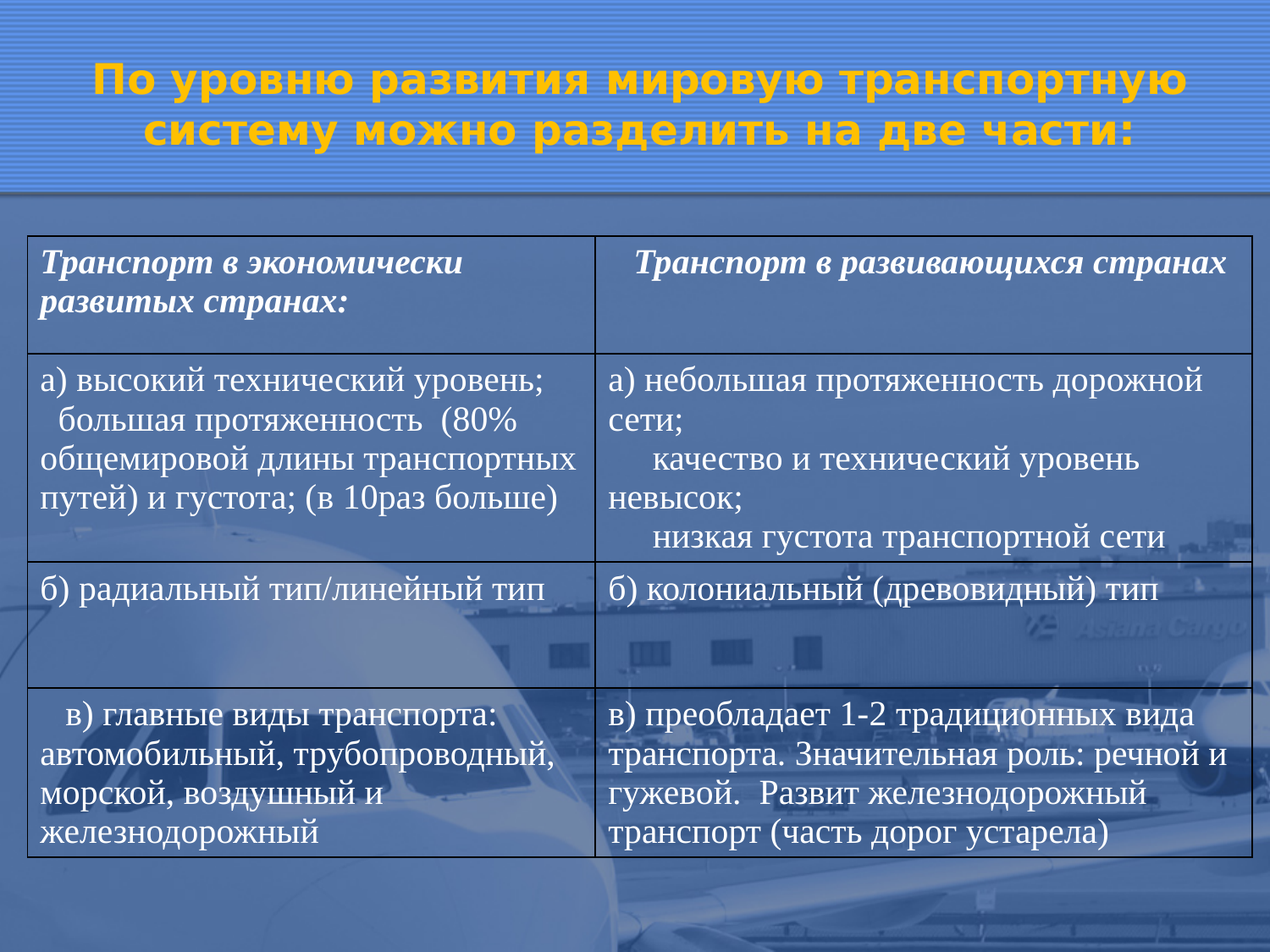

По уровню развития мировую транспортную систему можно разделить на две части:
| Транспорт в экономически развитых странах: | Транспорт в развивающихся странах |
| --- | --- |
| а) высокий технический уровень; большая протяженность (80% общемировой длины транспортных путей) и густота; (в 10раз больше) | а) небольшая протяженность дорожной сети; качество и технический уровень невысок; низкая густота транспортной сети |
| б) радиальный тип/линейный тип | б) колониальный (древовидный) тип |
| в) главные виды транспорта: автомобильный, трубопроводный, морской, воздушный и железнодорожный | в) преобладает 1-2 традиционных вида транспорта. Значительная роль: речной и гужевой. Развит железнодорожный транспорт (часть дорог устарела) |